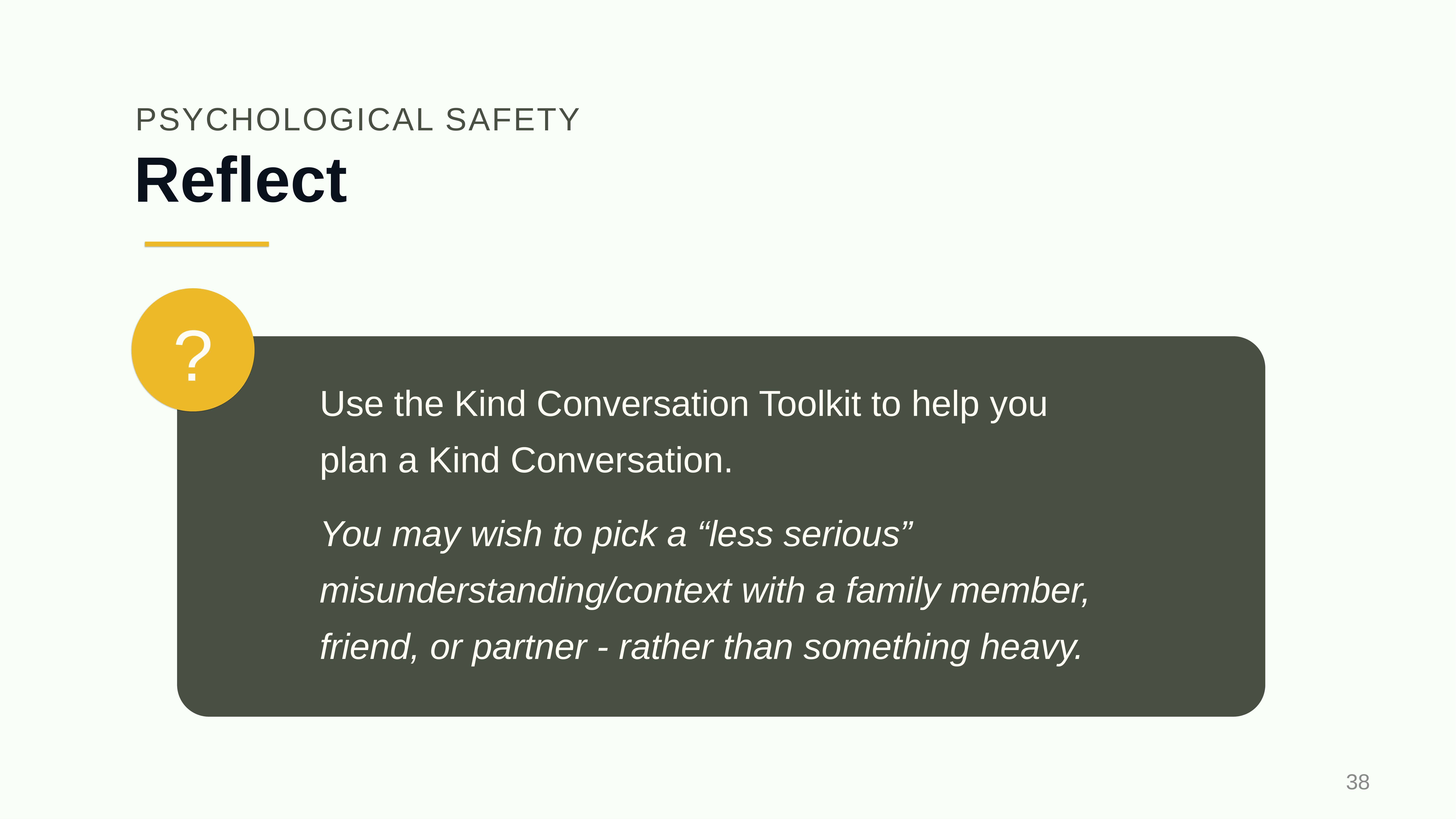

PSYCHOLOGICAL SAFETY
# Reflect

?

Use the Kind Conversation Toolkit to help you plan a Kind Conversation.
You may wish to pick a “less serious” misunderstanding/context with a family member, friend, or partner - rather than something heavy.
38